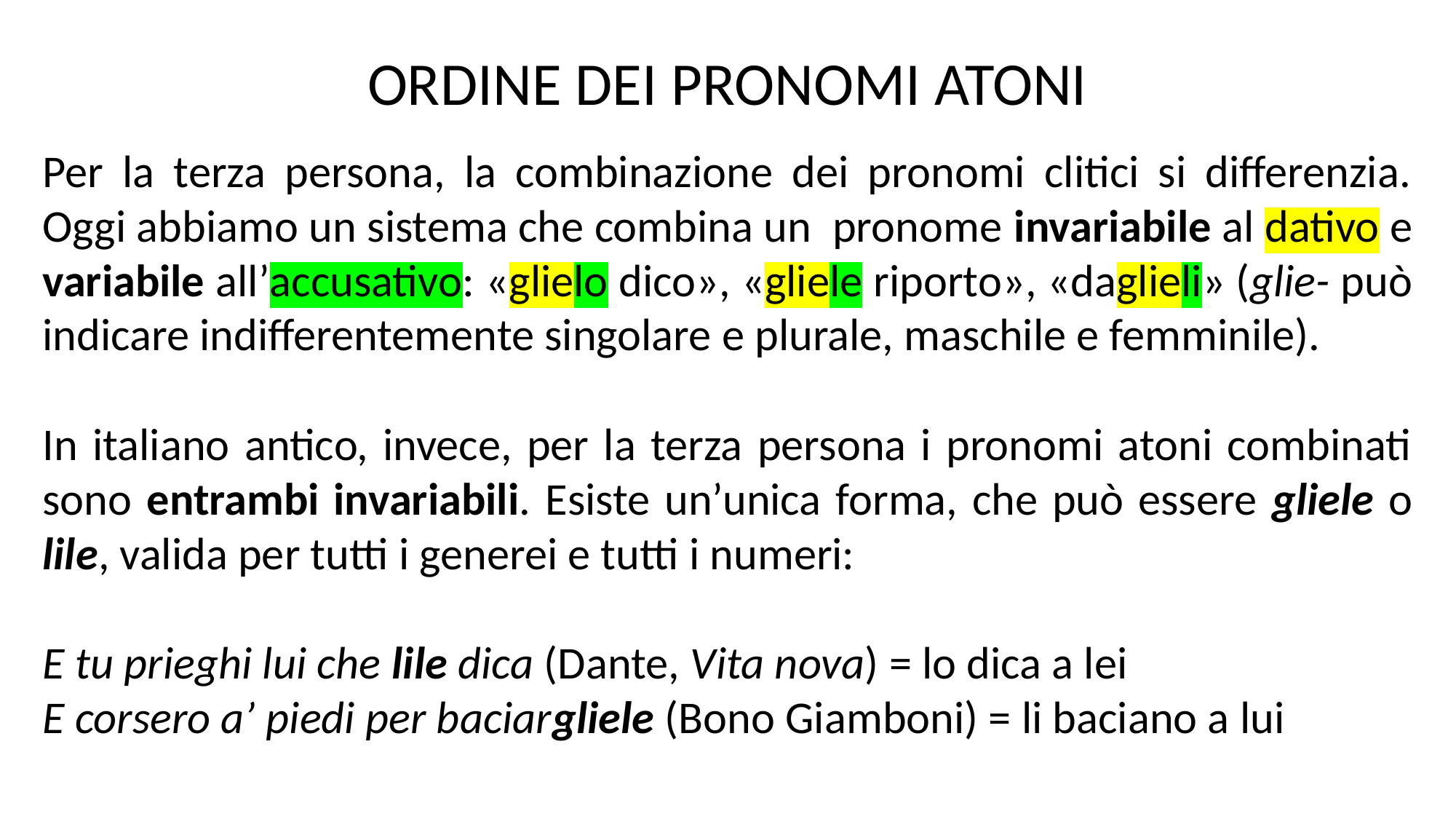

ORDINE DEI PRONOMI ATONI
Per la terza persona, la combinazione dei pronomi clitici si differenzia. Oggi abbiamo un sistema che combina un  pronome invariabile al dativo e variabile all’accusativo: «glielo dico», «gliele riporto», «daglieli» (glie- può indicare indifferentemente singolare e plurale, maschile e femminile).
In italiano antico, invece, per la terza persona i pronomi atoni combinati sono entrambi invariabili. Esiste un’unica forma, che può essere gliele o lile, valida per tutti i generei e tutti i numeri:

E tu prieghi lui che lile dica (Dante, Vita nova) = lo dica a lei
E corsero a’ piedi per baciargliele (Bono Giamboni) = li baciano a lui